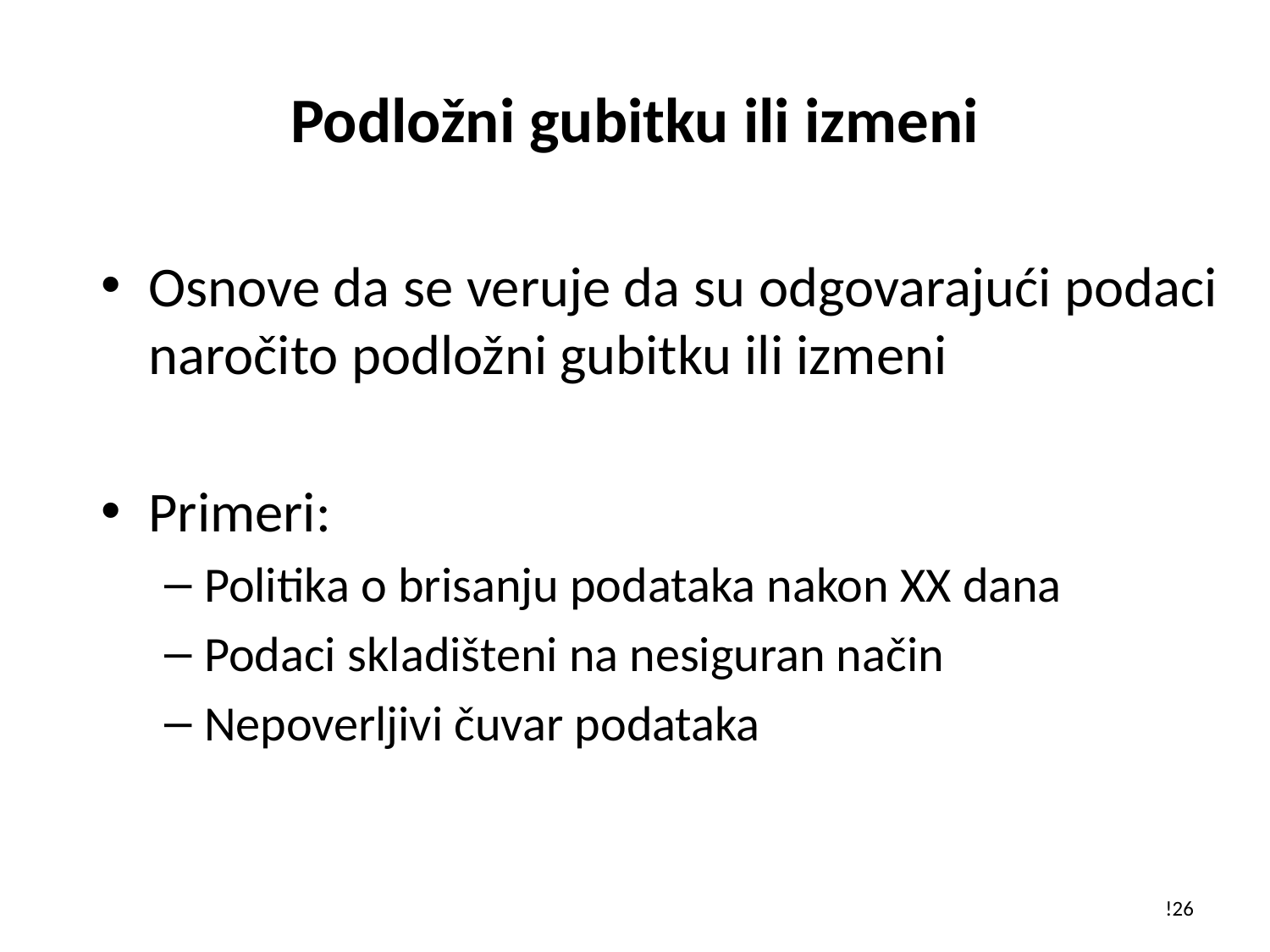

# Podložni gubitku ili izmeni
Osnove da se veruje da su odgovarajući podaci naročito podložni gubitku ili izmeni

Primeri:
Politika o brisanju podataka nakon XX dana
Podaci skladišteni na nesiguran način
Nepoverljivi čuvar podataka

!26